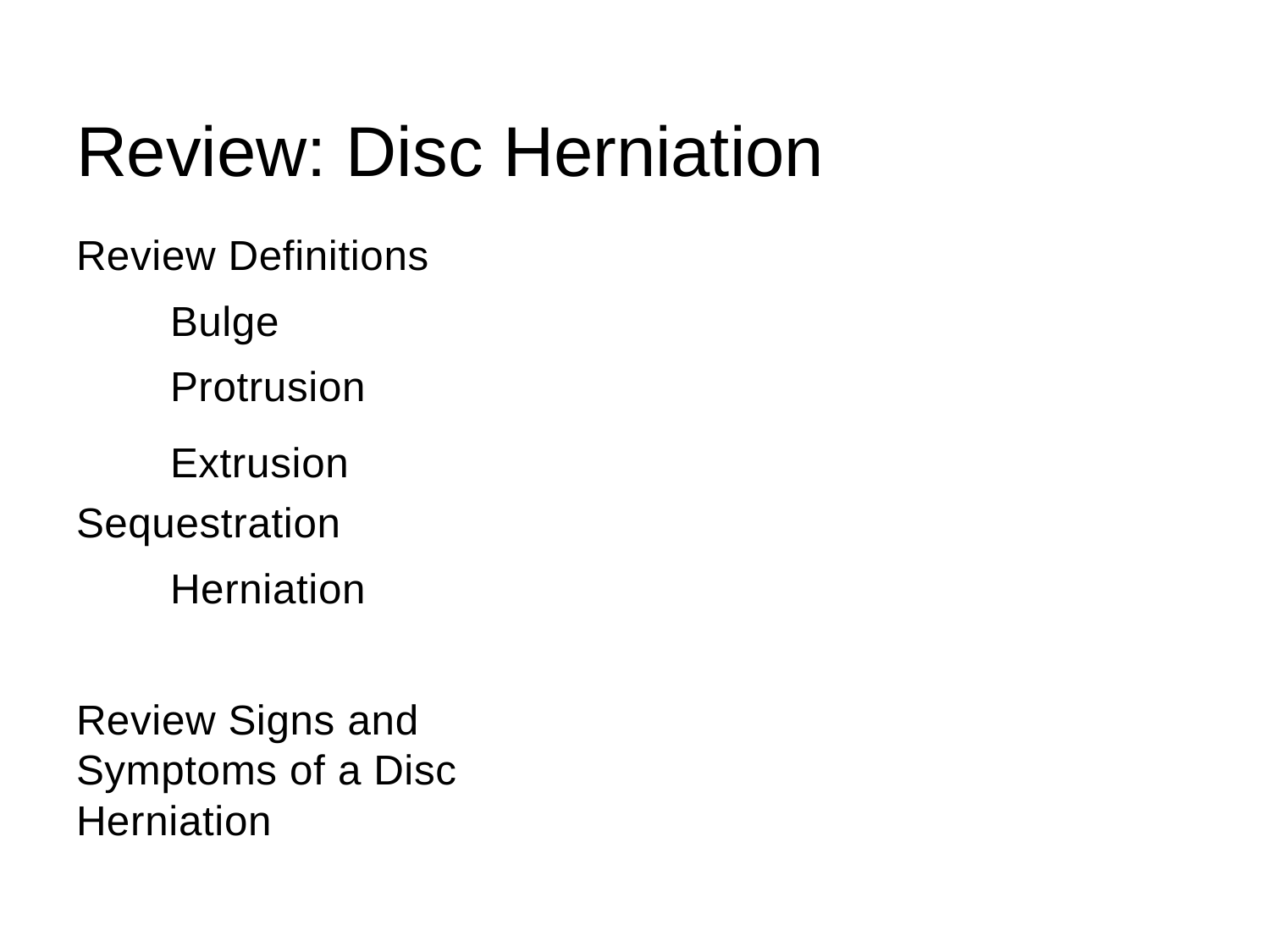

# Review: Disc Herniation
Review Definitions
	Bulge
	Protrusion
	Extrusion			Sequestration
	Herniation

Review Signs and Symptoms of a Disc Herniation